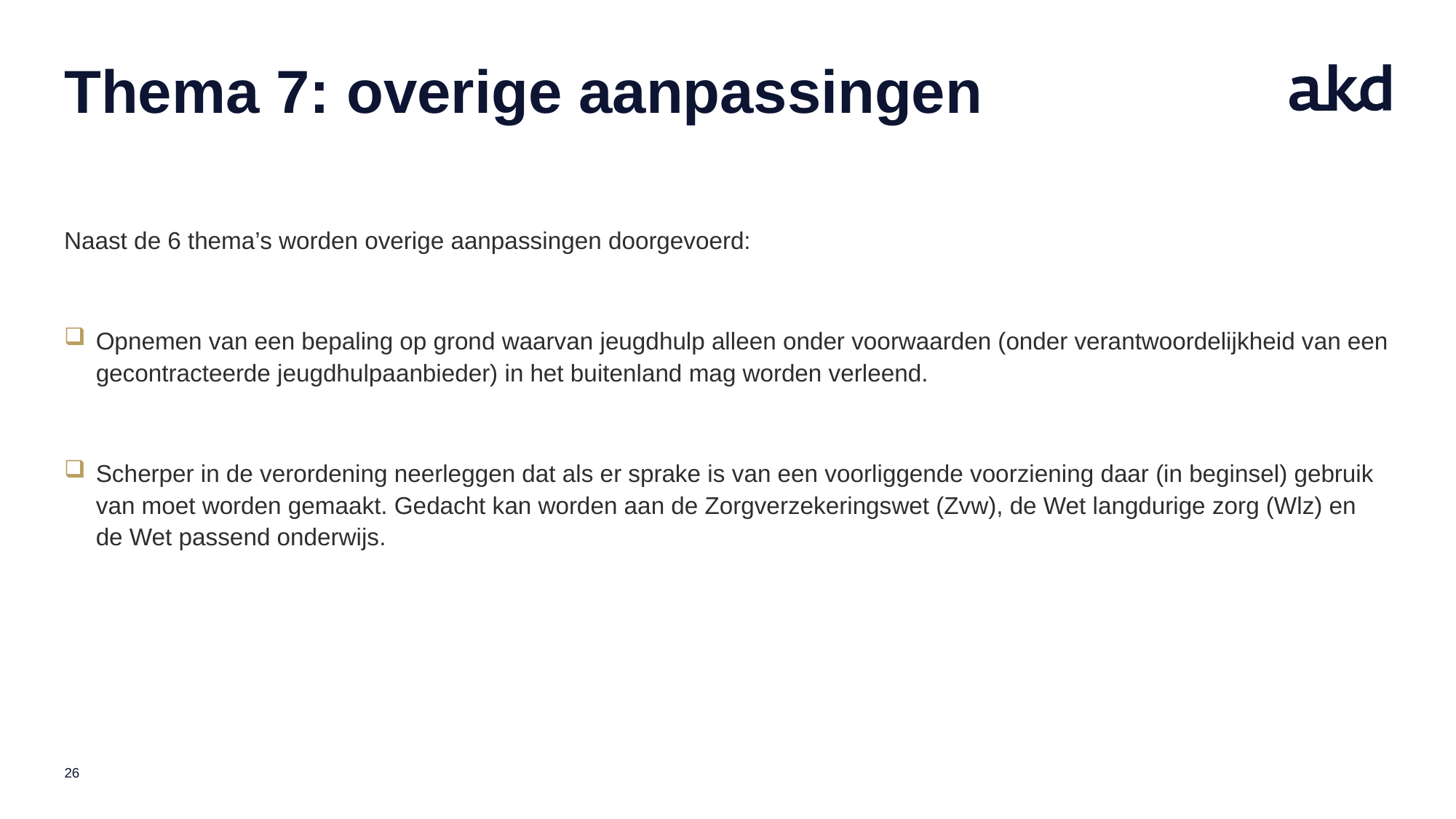

# Thema 7: overige aanpassingen

Naast de 6 thema’s worden overige aanpassingen doorgevoerd:

Opnemen van een bepaling op grond waarvan jeugdhulp alleen onder voorwaarden (onder verantwoordelijkheid van een gecontracteerde jeugdhulpaanbieder) in het buitenland mag worden verleend.

Scherper in de verordening neerleggen dat als er sprake is van een voorliggende voorziening daar (in beginsel) gebruik van moet worden gemaakt. Gedacht kan worden aan de Zorgverzekeringswet (Zvw), de Wet langdurige zorg (Wlz) en de Wet passend onderwijs.
26